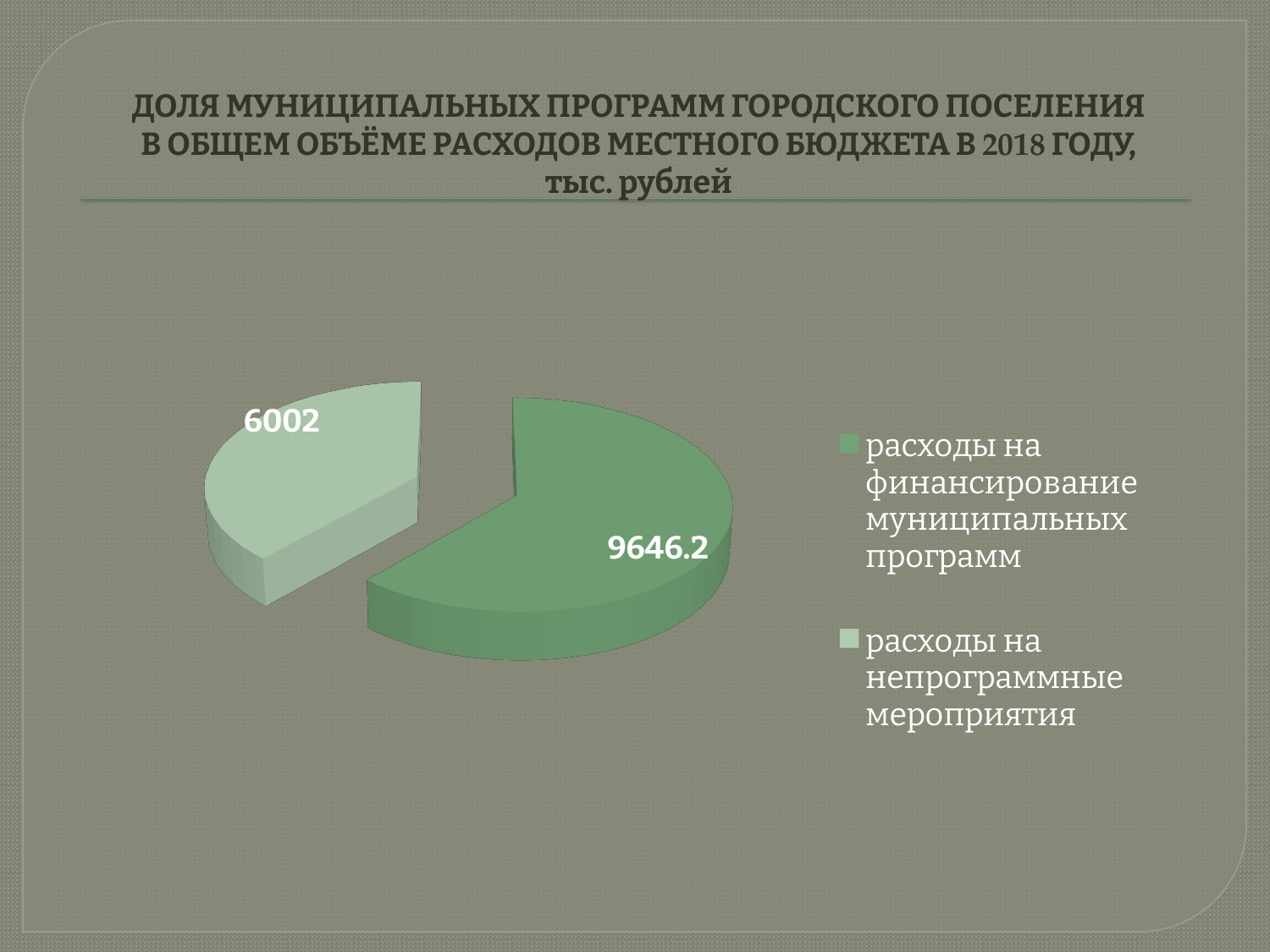

# ДОЛЯ МУНИЦИПАЛЬНЫХ ПРОГРАММ ГОРОДСКОГО ПОСЕЛЕНИЯ В ОБЩЕМ ОБЪЁМЕ РАСХОДОВ МЕСТНОГО БЮДЖЕТА В 2018 ГОДУ, тыс. рублей

[unsupported chart]